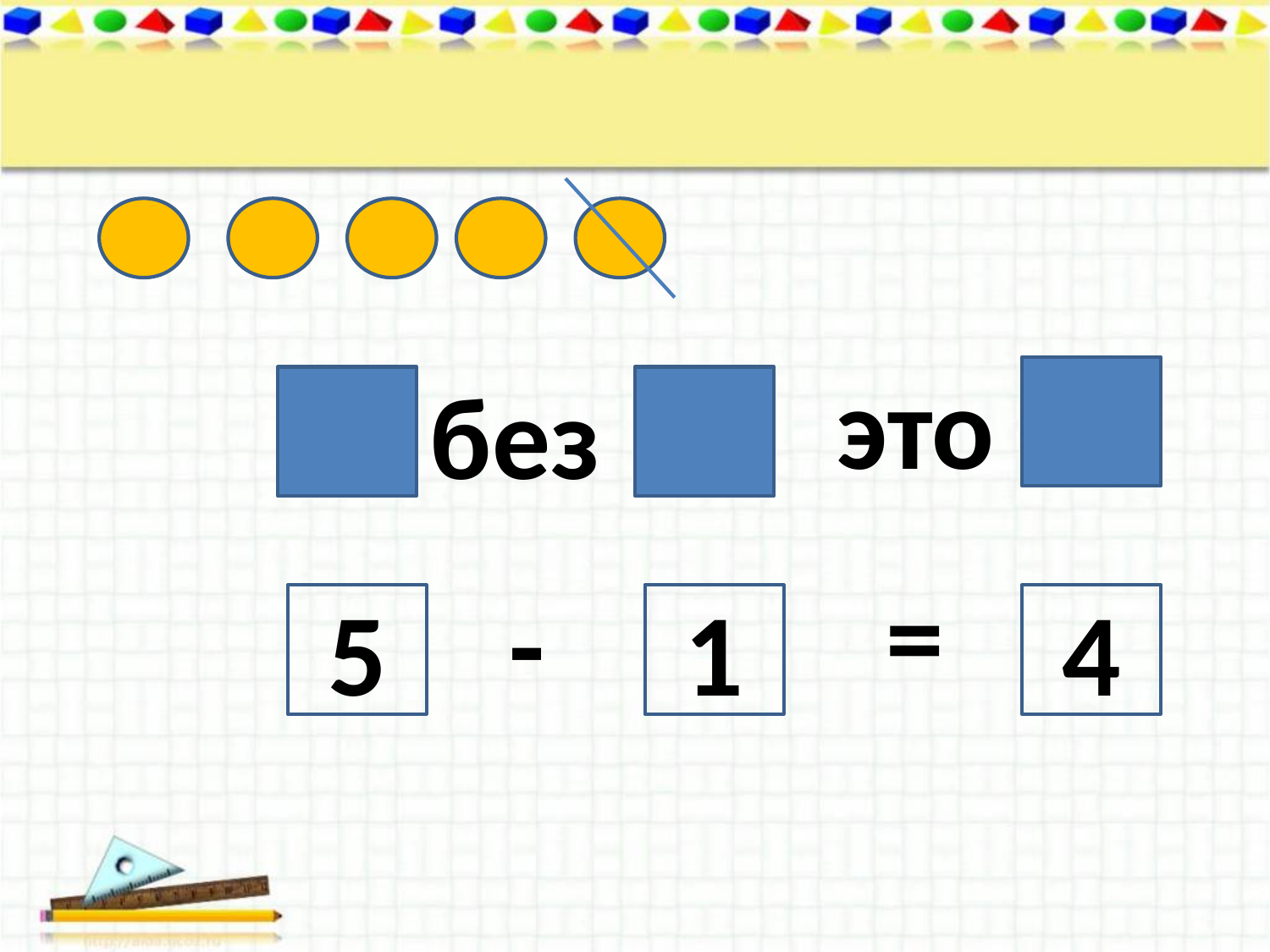

это
без

=
-
5
1
4